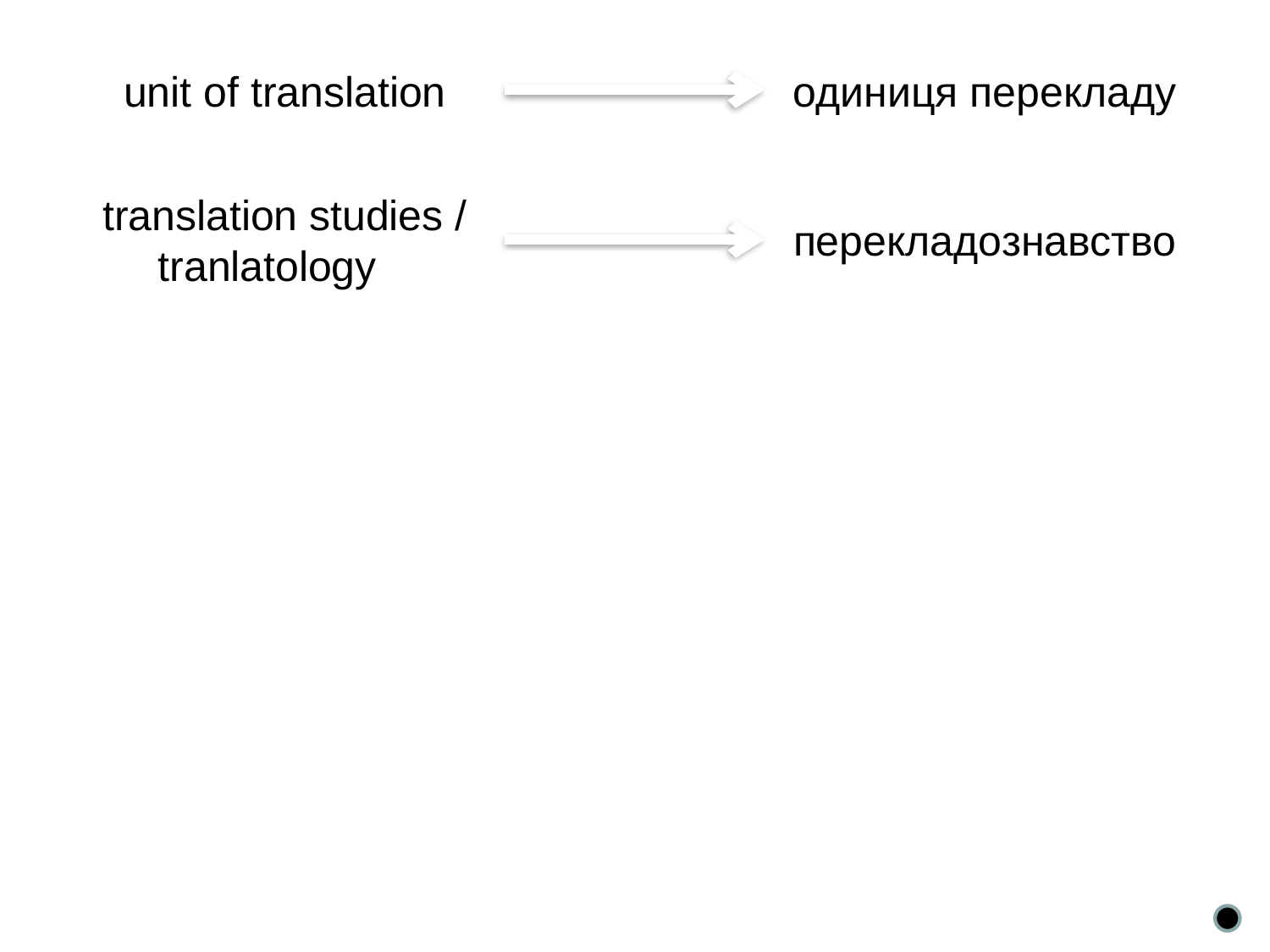

unit of translation
одиниця перекладу
translation studies / tranlatology
перекладознавство